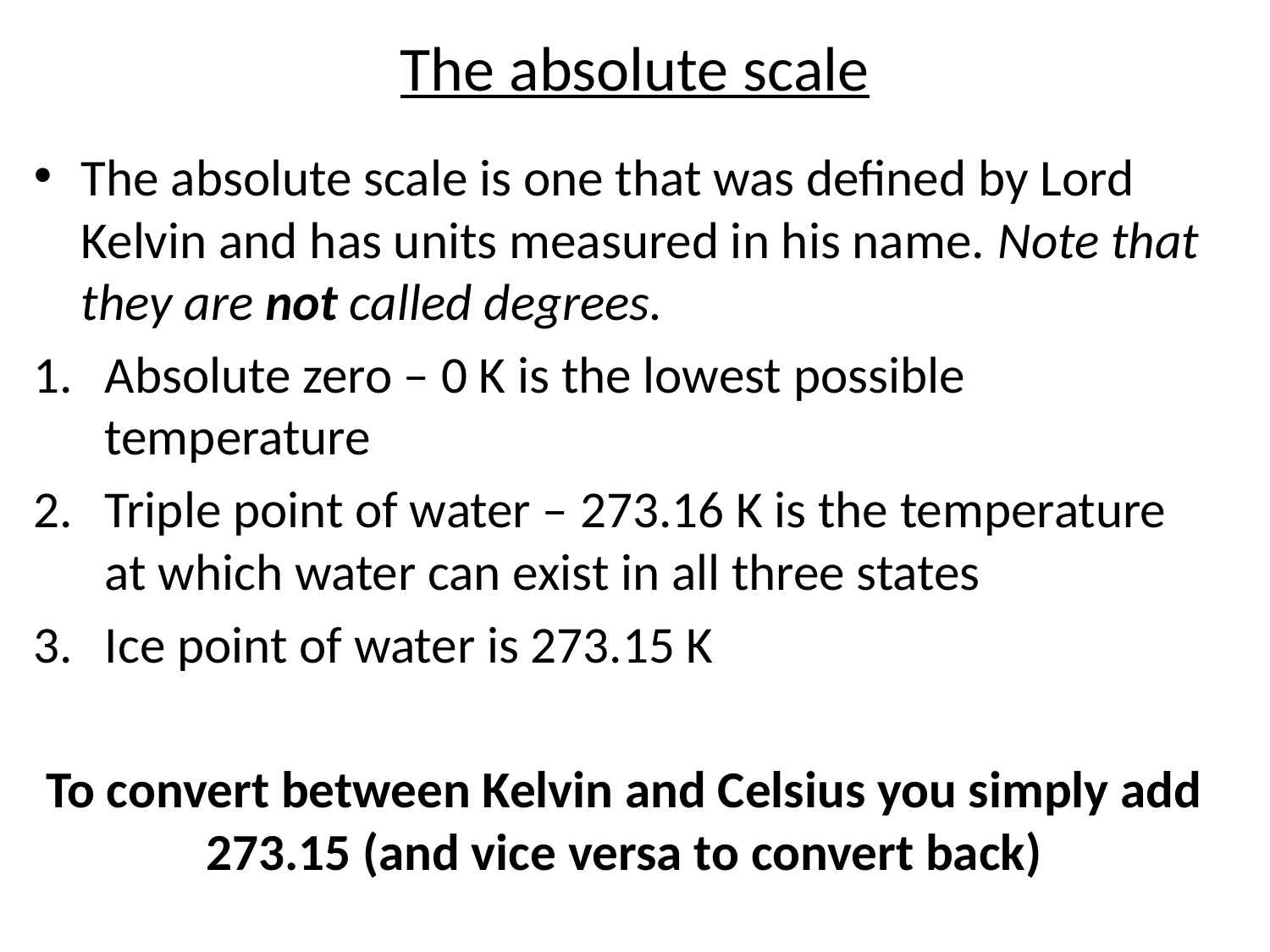

# The absolute scale
The absolute scale is one that was defined by Lord Kelvin and has units measured in his name. Note that they are not called degrees.
Absolute zero – 0 K is the lowest possible temperature
Triple point of water – 273.16 K is the temperature at which water can exist in all three states
Ice point of water is 273.15 K

To convert between Kelvin and Celsius you simply add 273.15 (and vice versa to convert back)